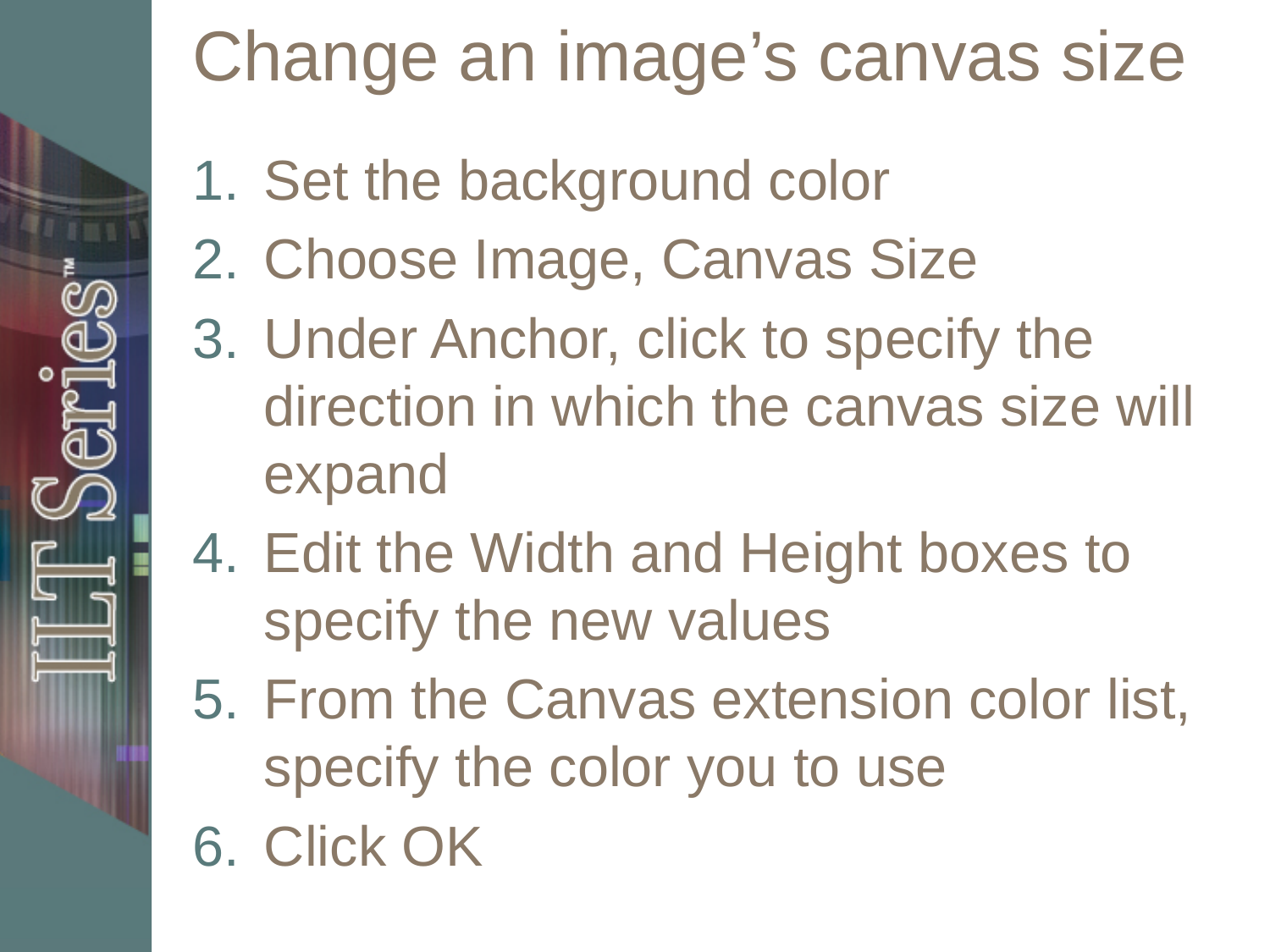

# Change an image’s canvas size
Set the background color
Choose Image, Canvas Size
Under Anchor, click to specify the direction in which the canvas size will expand
Edit the Width and Height boxes to specify the new values
From the Canvas extension color list, specify the color you to use
Click OK